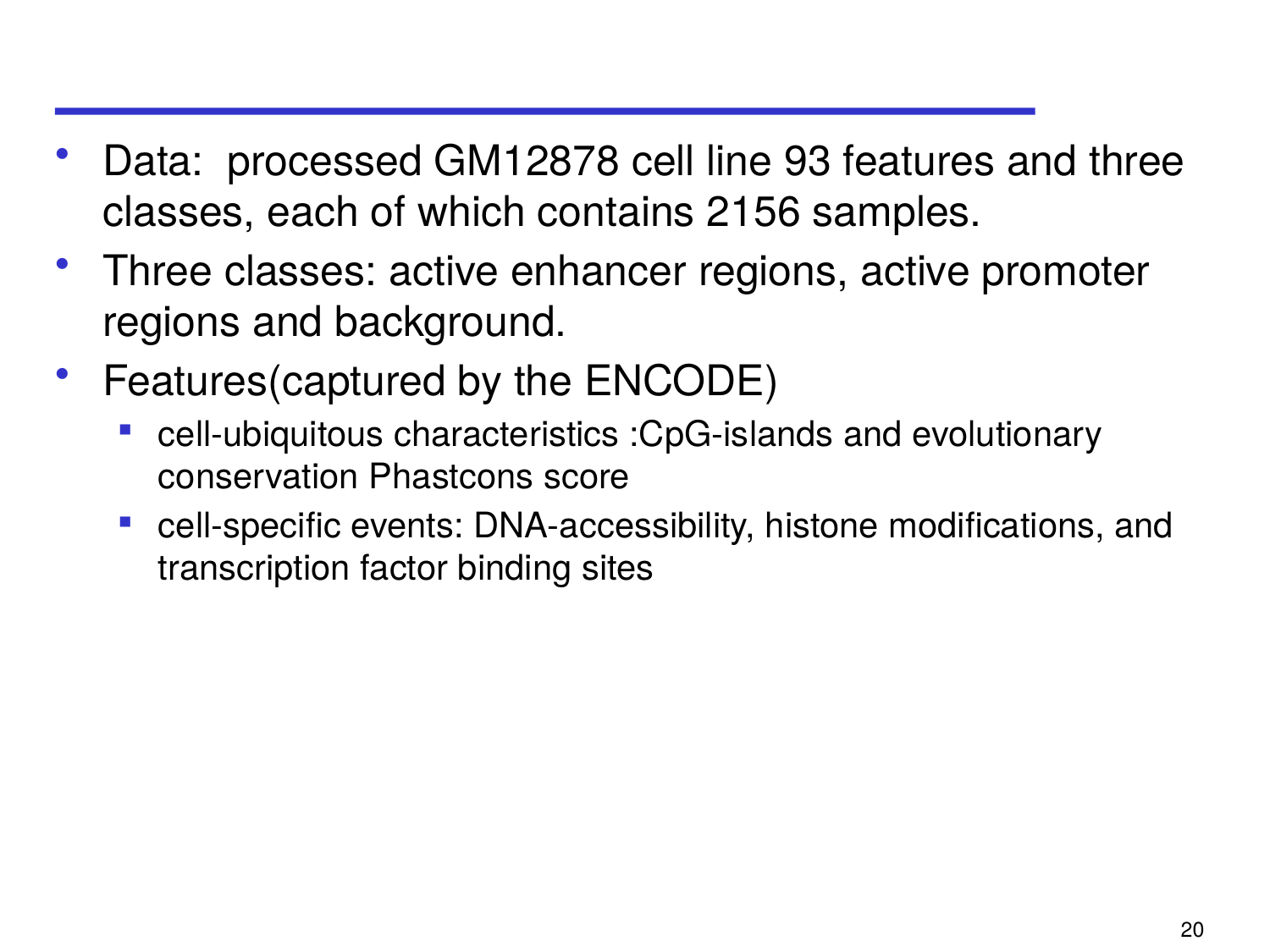

#
Data:  processed GM12878 cell line 93 features and three classes, each of which contains 2156 samples.
Three classes: active enhancer regions, active promoter regions and background.
Features(captured by the ENCODE)
cell-ubiquitous characteristics :CpG-islands and evolutionary conservation Phastcons score
cell-specific events: DNA-accessibility, histone modifications, and transcription factor binding sites
20